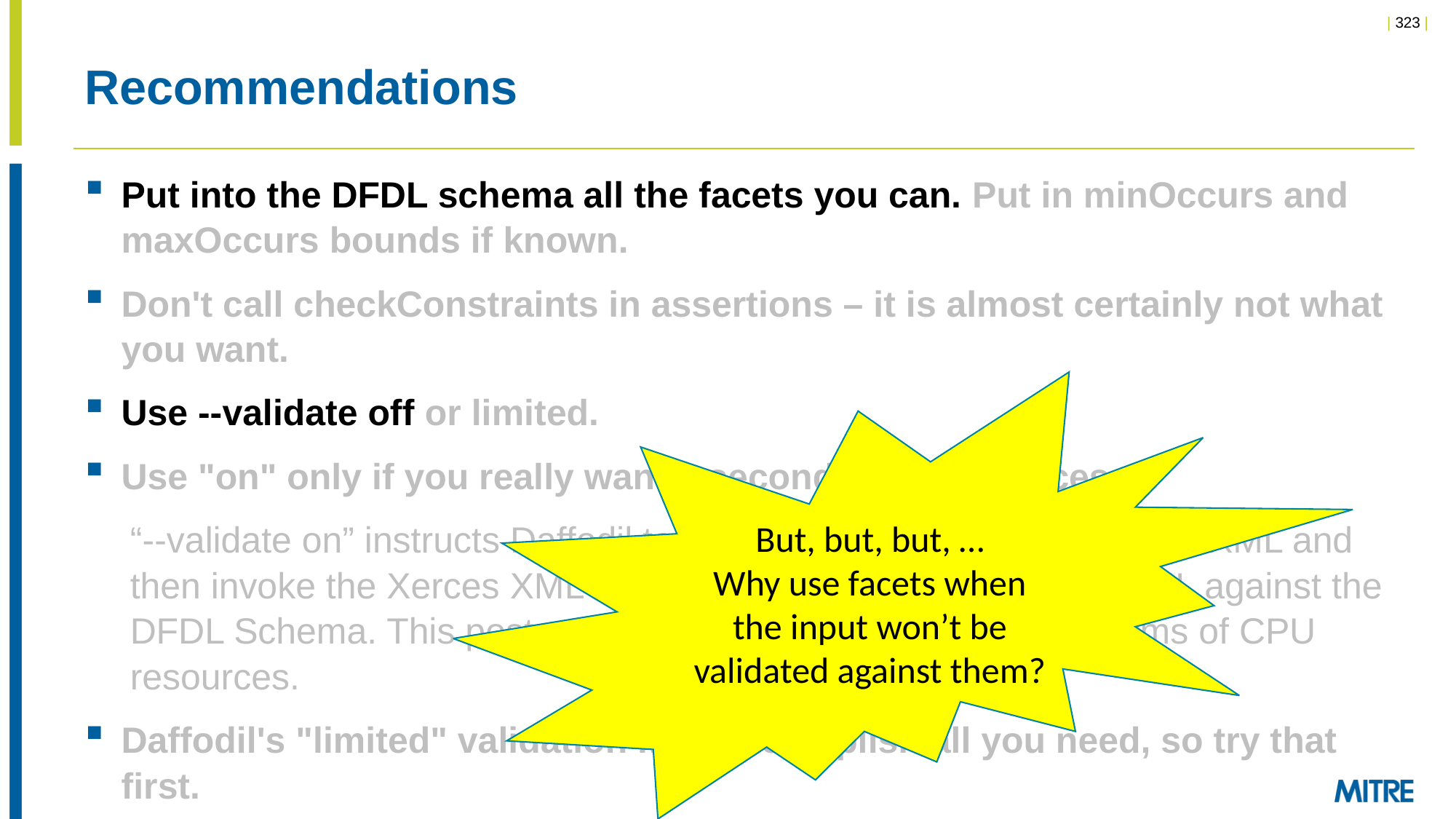

# Recommendations
Put into the DFDL schema all the facets you can. Put in minOccurs and maxOccurs bounds if known.
Don't call checkConstraints in assertions – it is almost certainly not what you want.
Use --validate off or limited.
Use "on" only if you really want a second pass by Xerces.
“--validate on” instructs Daffodil to parse the input data to generate XML and then invoke the Xerces XML Schema validator to validate the XML against the DFDL Schema. This post-parsing validation  is expensive in terms of CPU resources.
Daffodil's "limited" validation may accomplish all you need, so try that first.
But, but, but, …
Why use facets when the input won’t be validated against them?